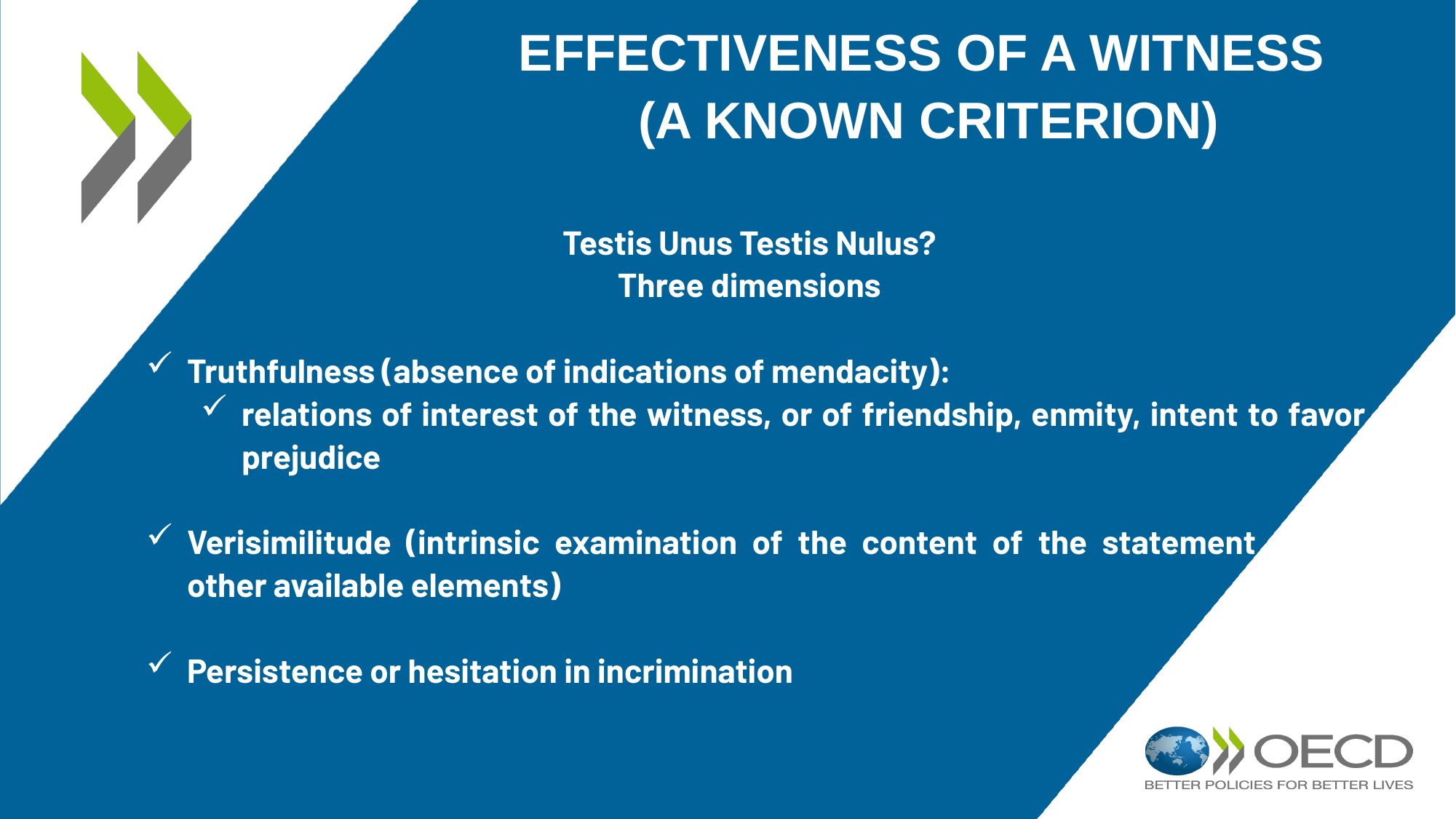

# Effectiveness of a witness (a known criterion)
Testis Unus Testis Nulus?
Three dimensions

Truthfulness (absence of indications of mendacity):
relations of interest of the witness, or of friendship, enmity, intent to favor or prejudice

Verisimilitude (intrinsic examination of the content of the statement and with other available elements)

Persistence or hesitation in incrimination